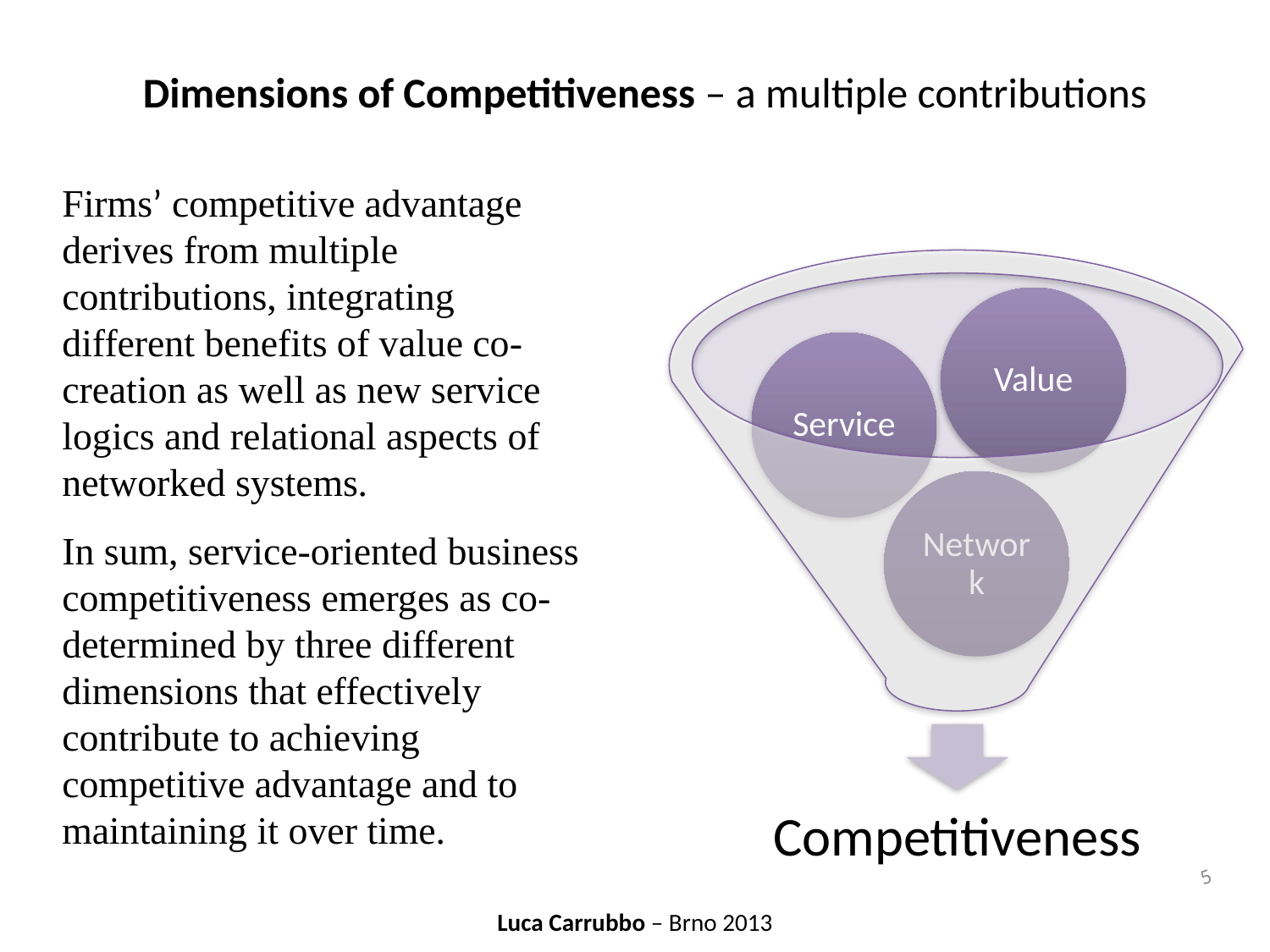

Dimensions of Competitiveness – a multiple contributions
Firms’ competitive advantage derives from multiple contributions, integrating different benefits of value co-creation as well as new service logics and relational aspects of networked systems.

In sum, service-oriented business competitiveness emerges as co-determined by three different dimensions that effectively contribute to achieving competitive advantage and to maintaining it over time.
Competitiveness
Network
Service
Value
5